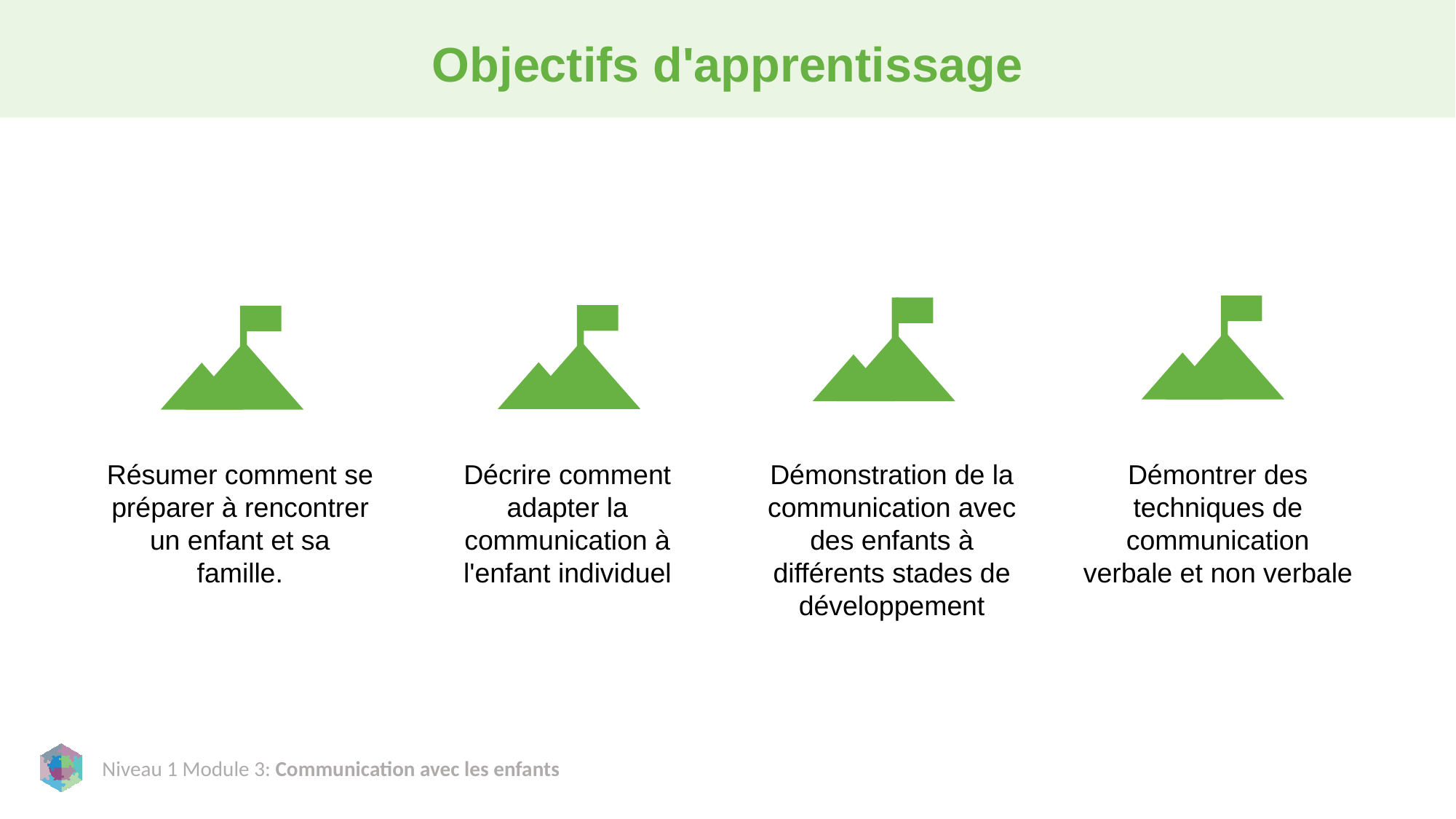

# Objectifs d'apprentissage

Résumer comment se préparer à rencontrer un enfant et sa famille.
Décrire comment adapter la communication à l'enfant individuel

Démonstration de la communication avec des enfants à différents stades de développement
Démontrer des techniques de communication verbale et non verbale